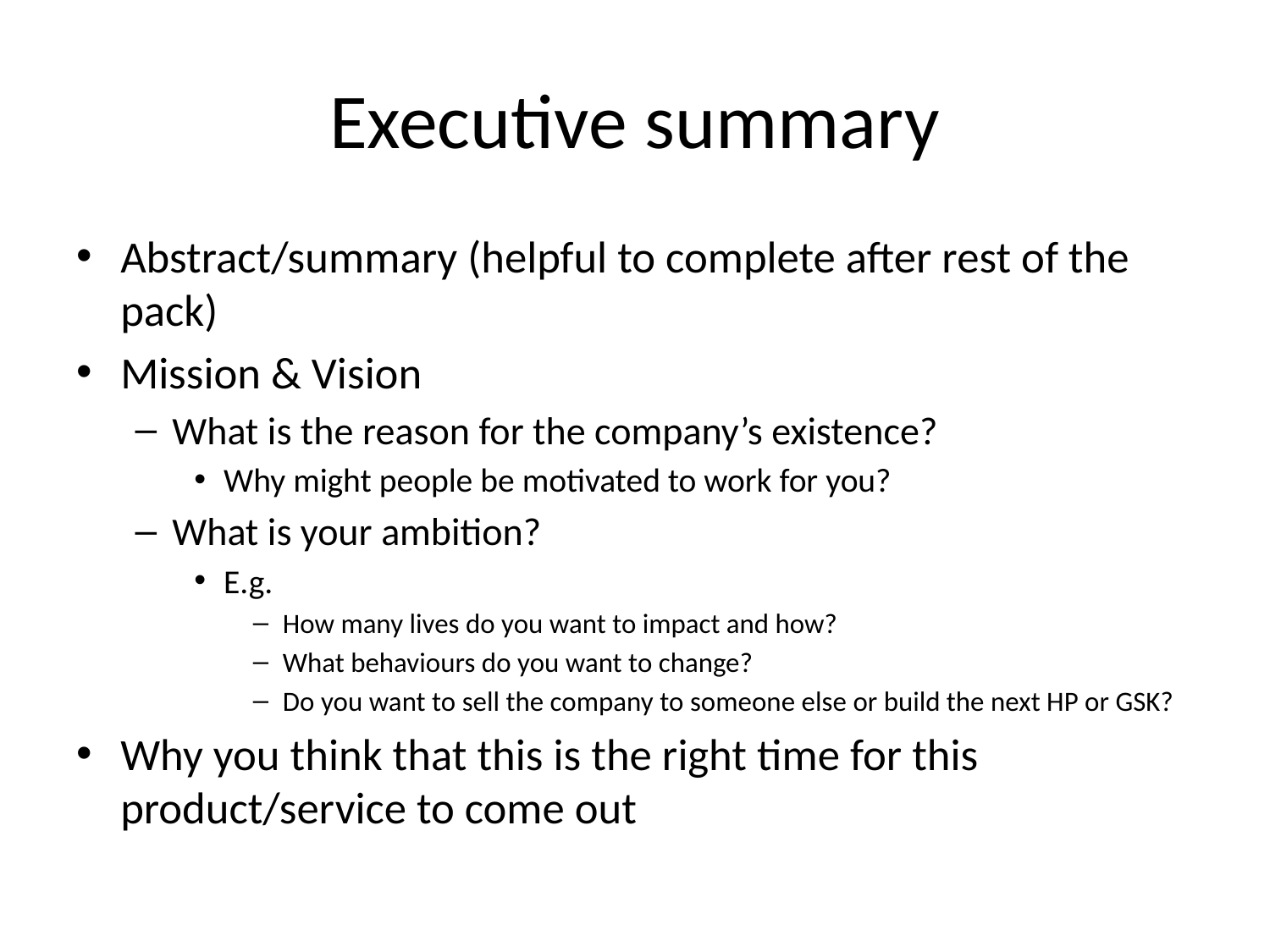

# Executive summary
Abstract/summary (helpful to complete after rest of the pack)
Mission & Vision
What is the reason for the company’s existence?
Why might people be motivated to work for you?
What is your ambition?
E.g.
How many lives do you want to impact and how?
What behaviours do you want to change?
Do you want to sell the company to someone else or build the next HP or GSK?
Why you think that this is the right time for this product/service to come out